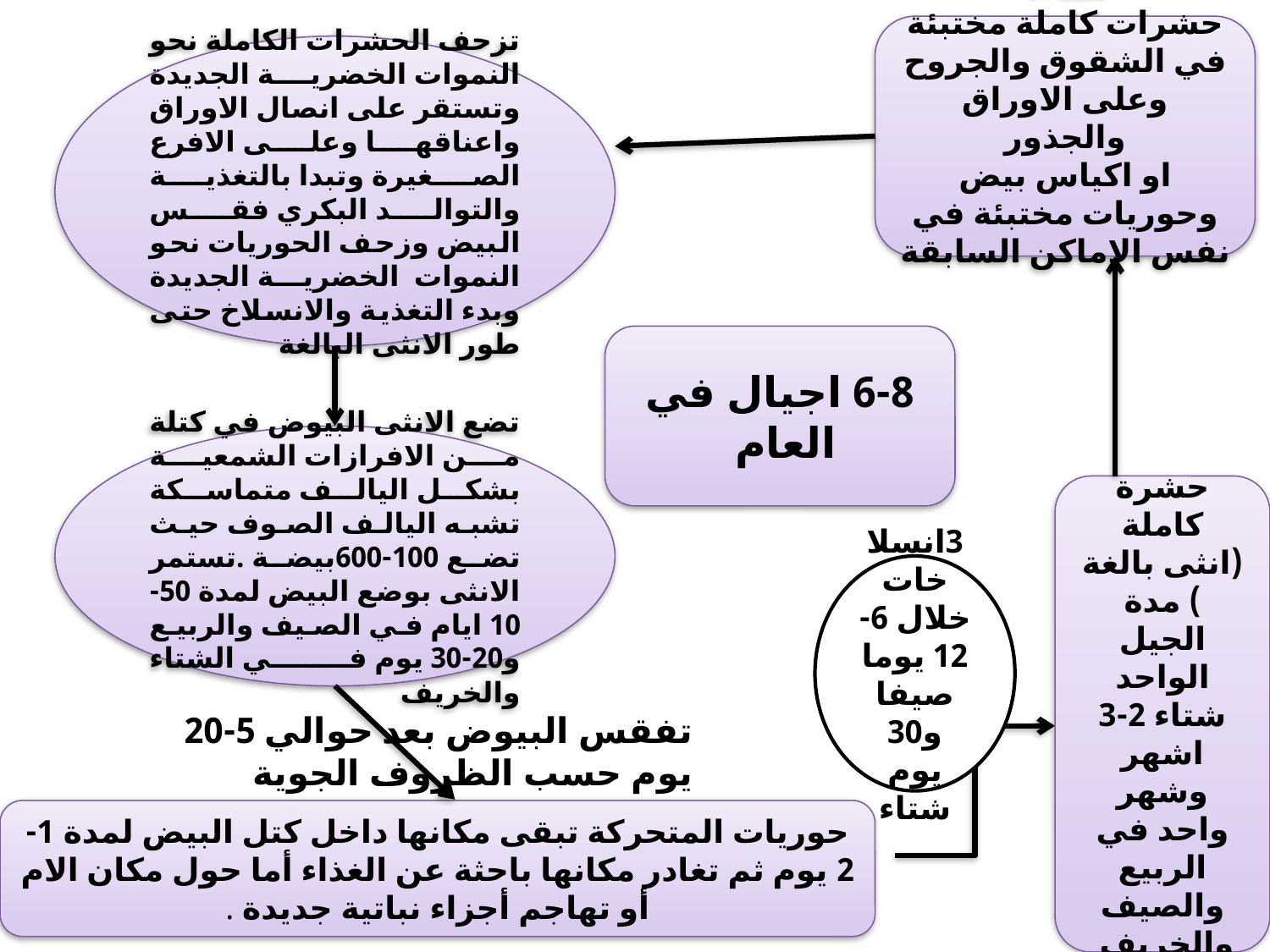

شتاءا
حشرات كاملة مختبئة في الشقوق والجروح وعلى الاوراق والجذور
او اكياس بيض وحوريات مختبئة في نفس الاماكن السابقة
تزحف الحشرات الكاملة نحو النموات الخضرية الجديدة وتستقر على انصال الاوراق واعناقها وعلى الافرع الصغيرة وتبدا بالتغذية والتوالد البكري فقس البيض وزحف الحوريات نحو النموات  الخضرية الجديدة وبدء التغذية والانسلاخ حتى طور الانثى البالغة

6-8 اجيال في العام
تضع الانثى البيوض في كتلة من الافرازات الشمعية بشكل اليالف متماسكة تشبه اليالف الصوف حيث تضع 100-600بيضة .تستمر الانثى بوضع البيض لمدة 50-10 ايام في الصيف والربيع و20-30 يوم في الشتاء والخريف
حشرة كاملة (انثى بالغة ) مدة الجيل الواحد شتاء 2-3 اشهر وشهر واحد في الربيع والصيف والخريف
3انسلاخات خلال 6-12 يوما صيفا و30 يوم شتاء
تفقس البيوض بعد حوالي 5-20 يوم حسب الظروف الجوية
حوريات المتحركة تبقى مكانها داخل كتل البيض لمدة 1-2 يوم ثم تغادر مكانها باحثة عن الغذاء أما حول مكان الام أو تهاجم أجزاء نباتية جديدة .